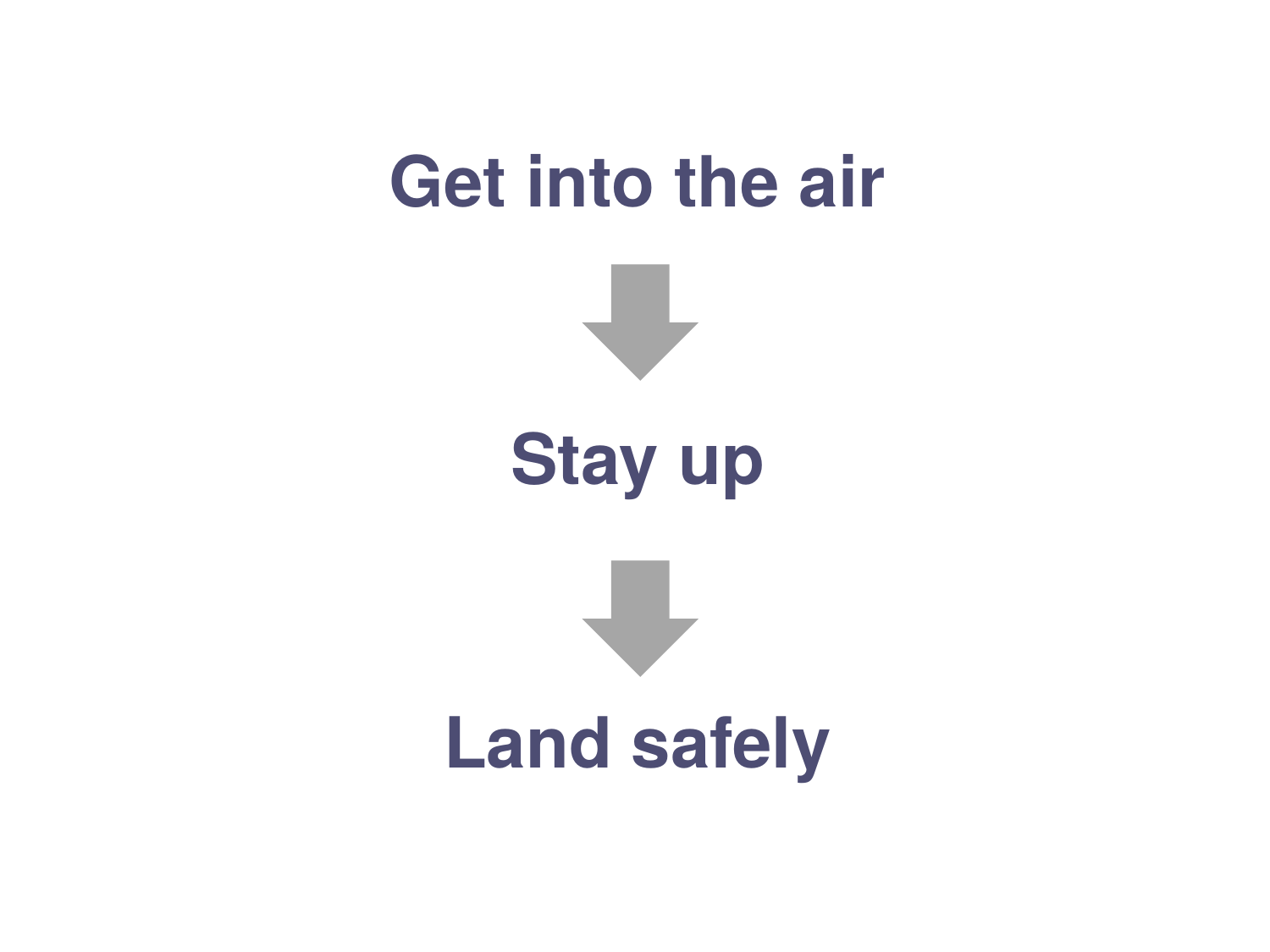

Get into the air

Stay up

Land safely